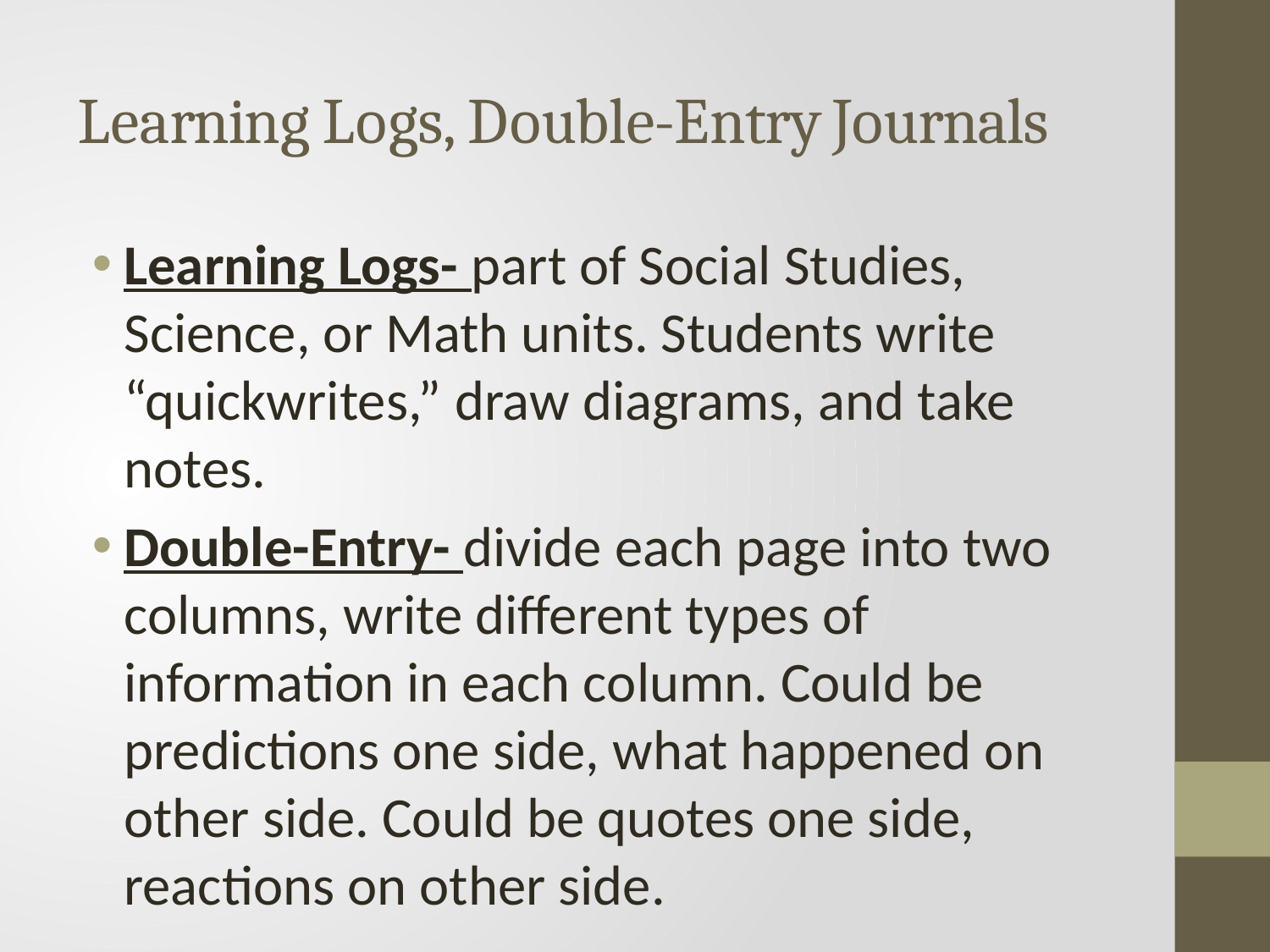

# Learning Logs, Double-Entry Journals
Learning Logs- part of Social Studies, Science, or Math units. Students write “quickwrites,” draw diagrams, and take notes.
Double-Entry- divide each page into two columns, write different types of information in each column. Could be predictions one side, what happened on other side. Could be quotes one side, reactions on other side.